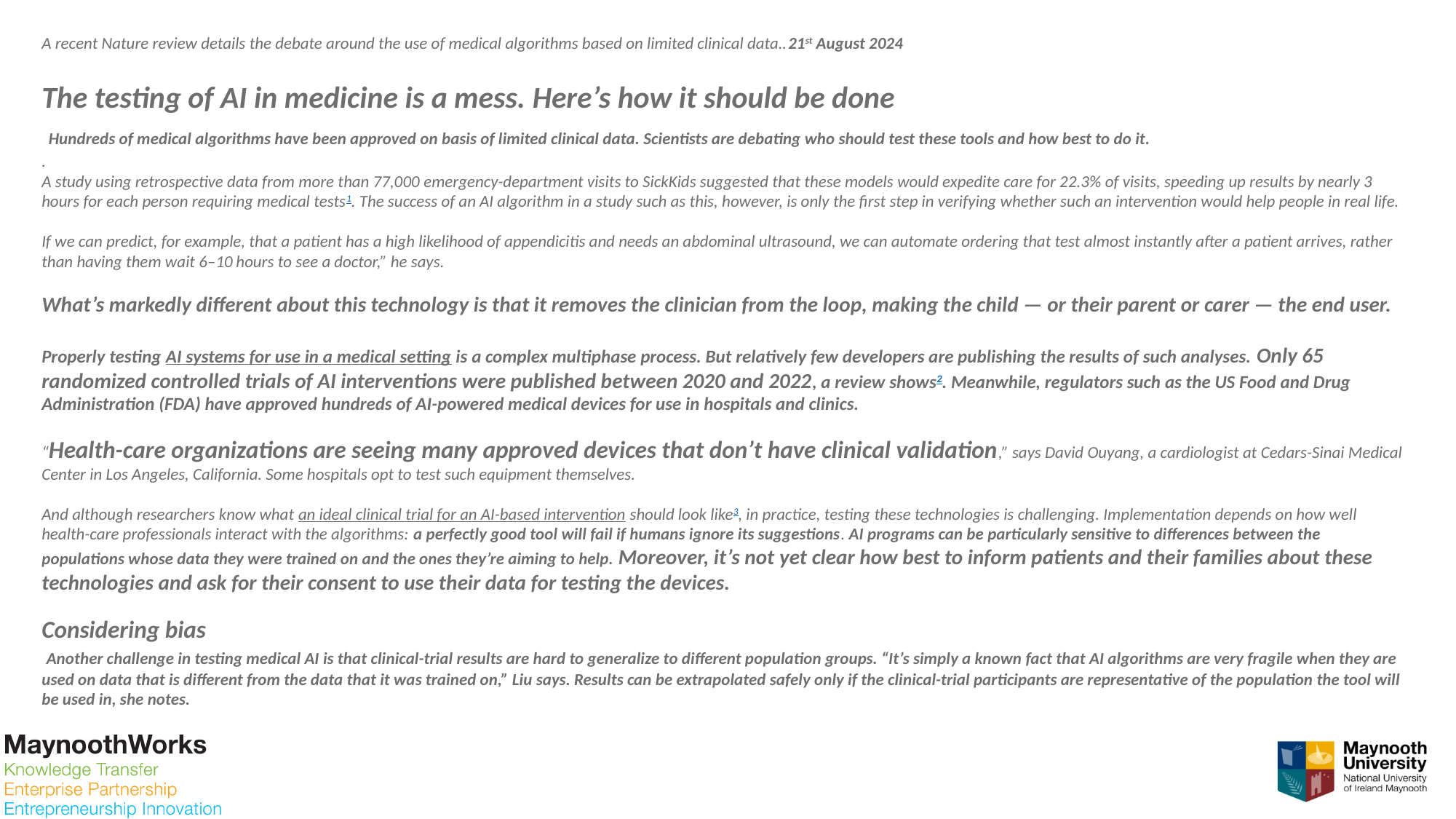

A recent Nature review details the debate around the use of medical algorithms based on limited clinical data..21st August 2024

The testing of AI in medicine is a mess. Here’s how it should be done
 Hundreds of medical algorithms have been approved on basis of limited clinical data. Scientists are debating who should test these tools and how best to do it.
.
A study using retrospective data from more than 77,000 emergency-department visits to SickKids suggested that these models would expedite care for 22.3% of visits, speeding up results by nearly 3 hours for each person requiring medical tests1. The success of an AI algorithm in a study such as this, however, is only the first step in verifying whether such an intervention would help people in real life.

If we can predict, for example, that a patient has a high likelihood of appendicitis and needs an abdominal ultrasound, we can automate ordering that test almost instantly after a patient arrives, rather than having them wait 6–10 hours to see a doctor,” he says.

What’s markedly different about this technology is that it removes the clinician from the loop, making the child — or their parent or carer — the end user.

Properly testing AI systems for use in a medical setting is a complex multiphase process. But relatively few developers are publishing the results of such analyses. Only 65 randomized controlled trials of AI interventions were published between 2020 and 2022, a review shows2. Meanwhile, regulators such as the US Food and Drug Administration (FDA) have approved hundreds of AI-powered medical devices for use in hospitals and clinics.

“Health-care organizations are seeing many approved devices that don’t have clinical validation,” says David Ouyang, a cardiologist at Cedars-Sinai Medical Center in Los Angeles, California. Some hospitals opt to test such equipment themselves.

And although researchers know what an ideal clinical trial for an AI-based intervention should look like3, in practice, testing these technologies is challenging. Implementation depends on how well health-care professionals interact with the algorithms: a perfectly good tool will fail if humans ignore its suggestions. AI programs can be particularly sensitive to differences between the populations whose data they were trained on and the ones they’re aiming to help. Moreover, it’s not yet clear how best to inform patients and their families about these technologies and ask for their consent to use their data for testing the devices.

Considering bias
 Another challenge in testing medical AI is that clinical-trial results are hard to generalize to different population groups. “It’s simply a known fact that AI algorithms are very fragile when they are used on data that is different from the data that it was trained on,” Liu says. Results can be extrapolated safely only if the clinical-trial participants are representative of the population the tool will be used in, she notes.